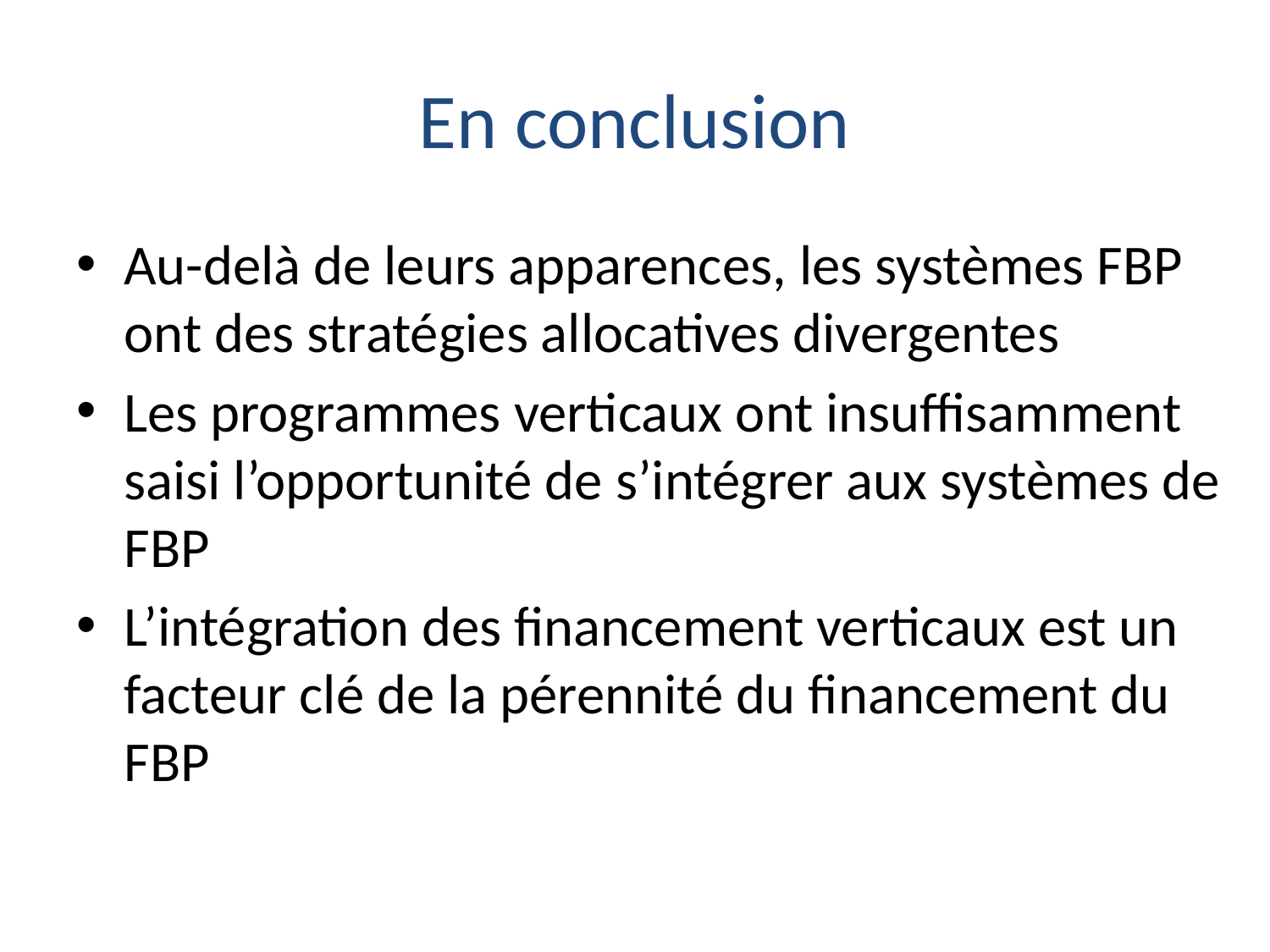

# En conclusion
Au-delà de leurs apparences, les systèmes FBP ont des stratégies allocatives divergentes
Les programmes verticaux ont insuffisamment saisi l’opportunité de s’intégrer aux systèmes de FBP
L’intégration des financement verticaux est un facteur clé de la pérennité du financement du FBP